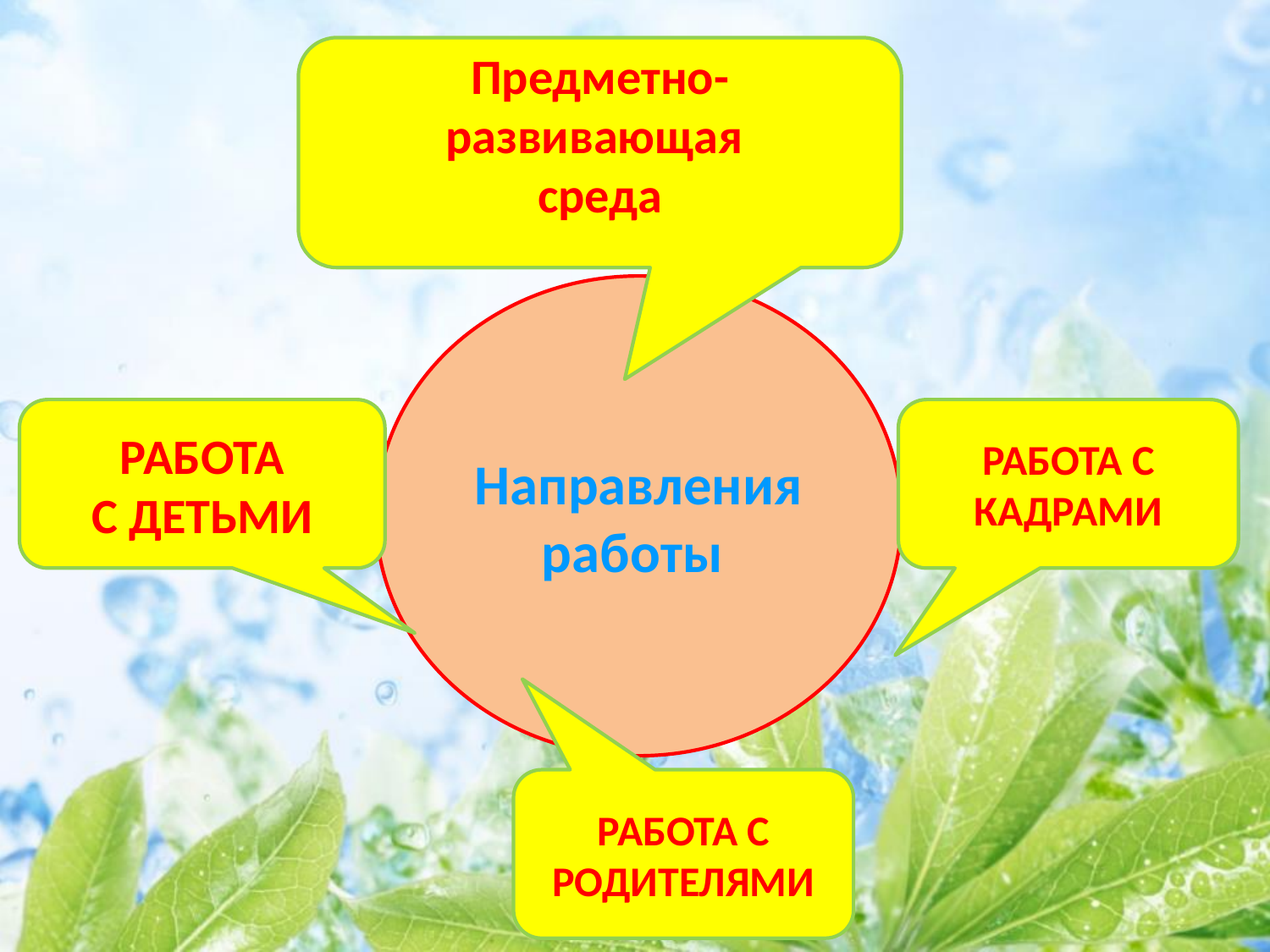

Предметно-развивающая
среда
Направления работы
РАБОТА
С ДЕТЬМИ
РАБОТА С
КАДРАМИ
РАБОТА С
РОДИТЕЛЯМИ